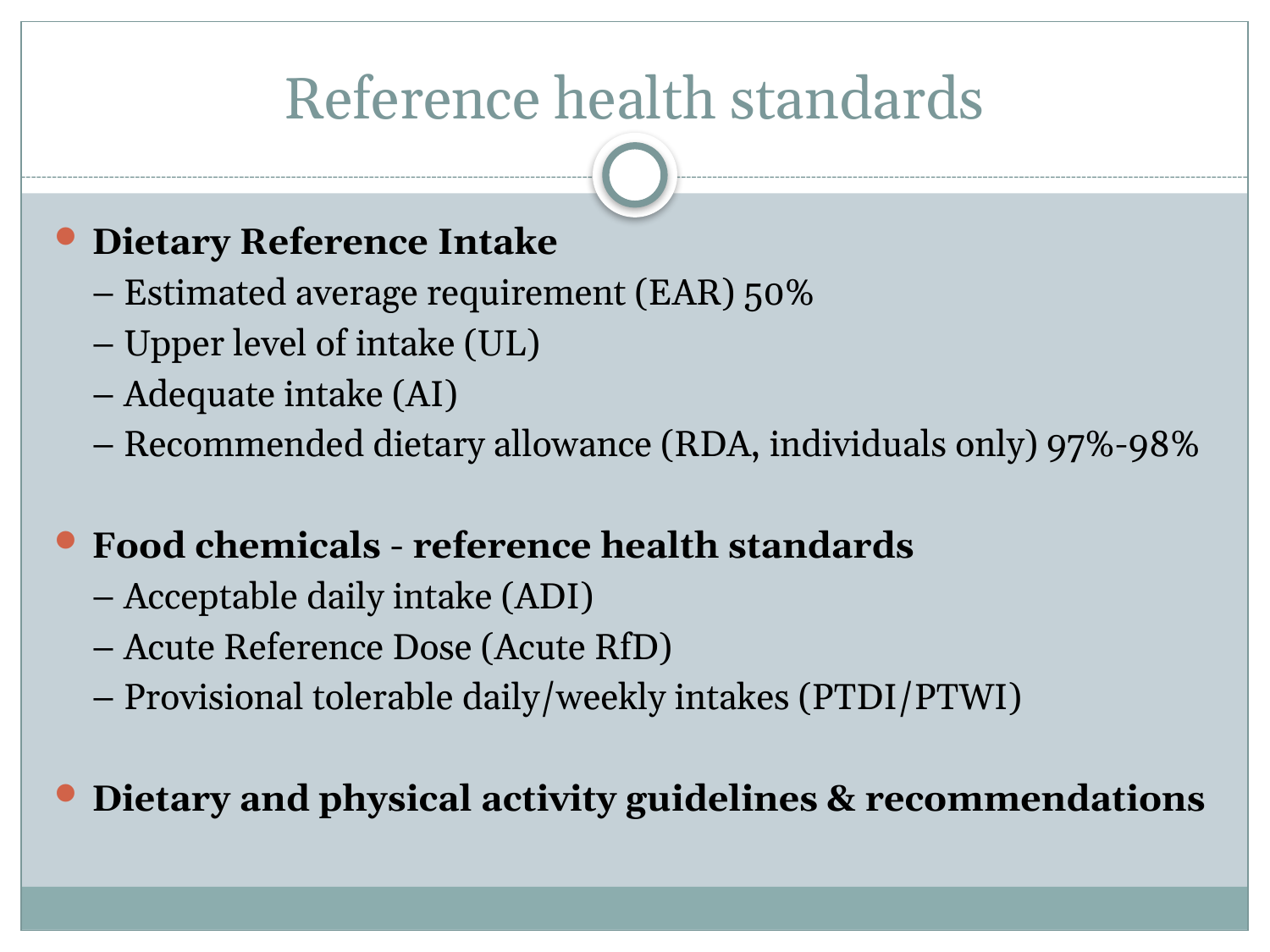

# Reference health standards
Dietary Reference Intake
	– Estimated average requirement (EAR) 50%
	– Upper level of intake (UL)
	– Adequate intake (AI)
	– Recommended dietary allowance (RDA, individuals only) 97%-98%

Food chemicals - reference health standards
	– Acceptable daily intake (ADI)
	– Acute Reference Dose (Acute RfD)
	– Provisional tolerable daily/weekly intakes (PTDI/PTWI)

Dietary and physical activity guidelines & recommendations